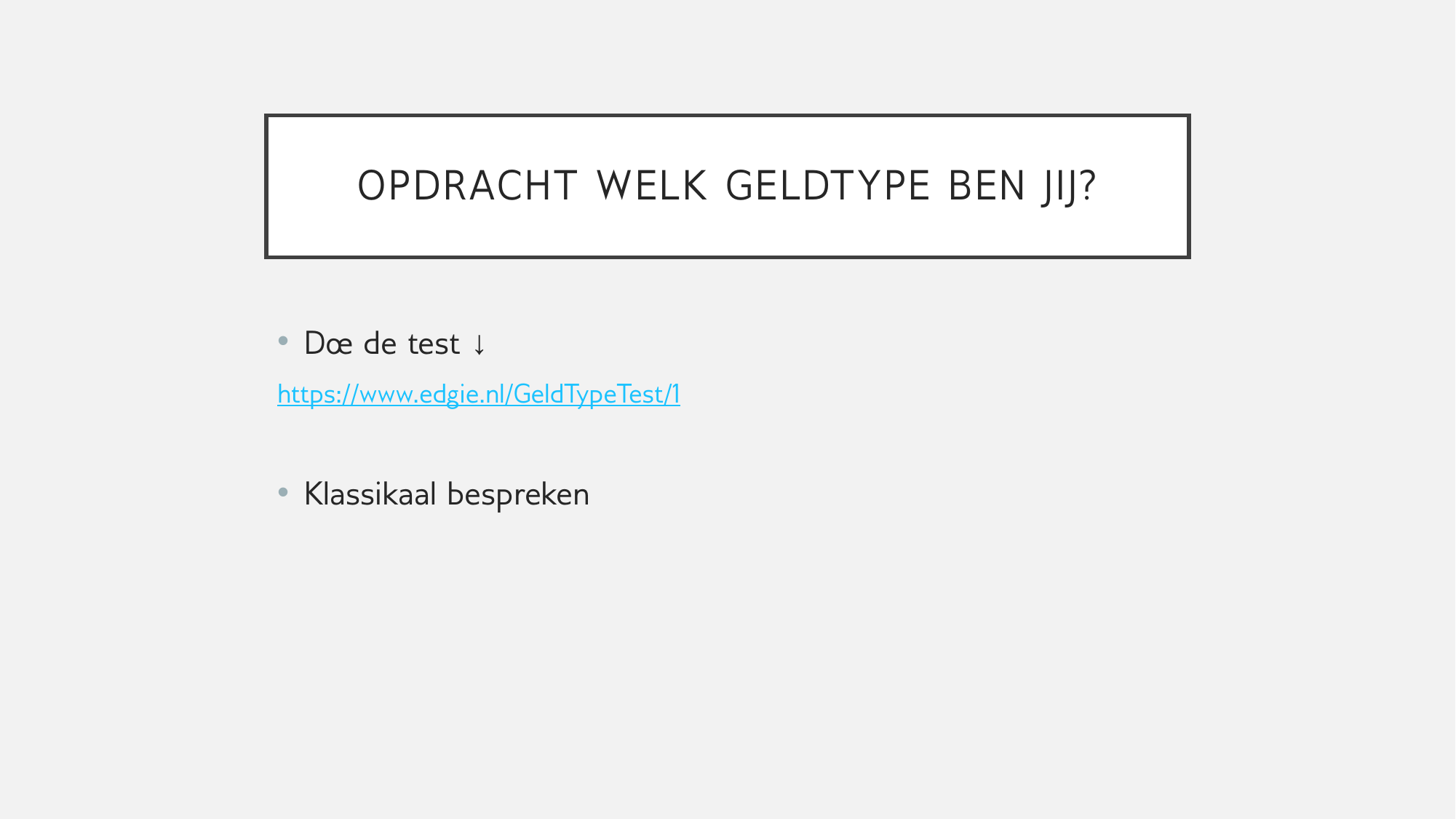

# Opdracht Welk geldtype ben jij?
Doe de test ↓
https://www.edgie.nl/GeldTypeTest/1

Klassikaal bespreken